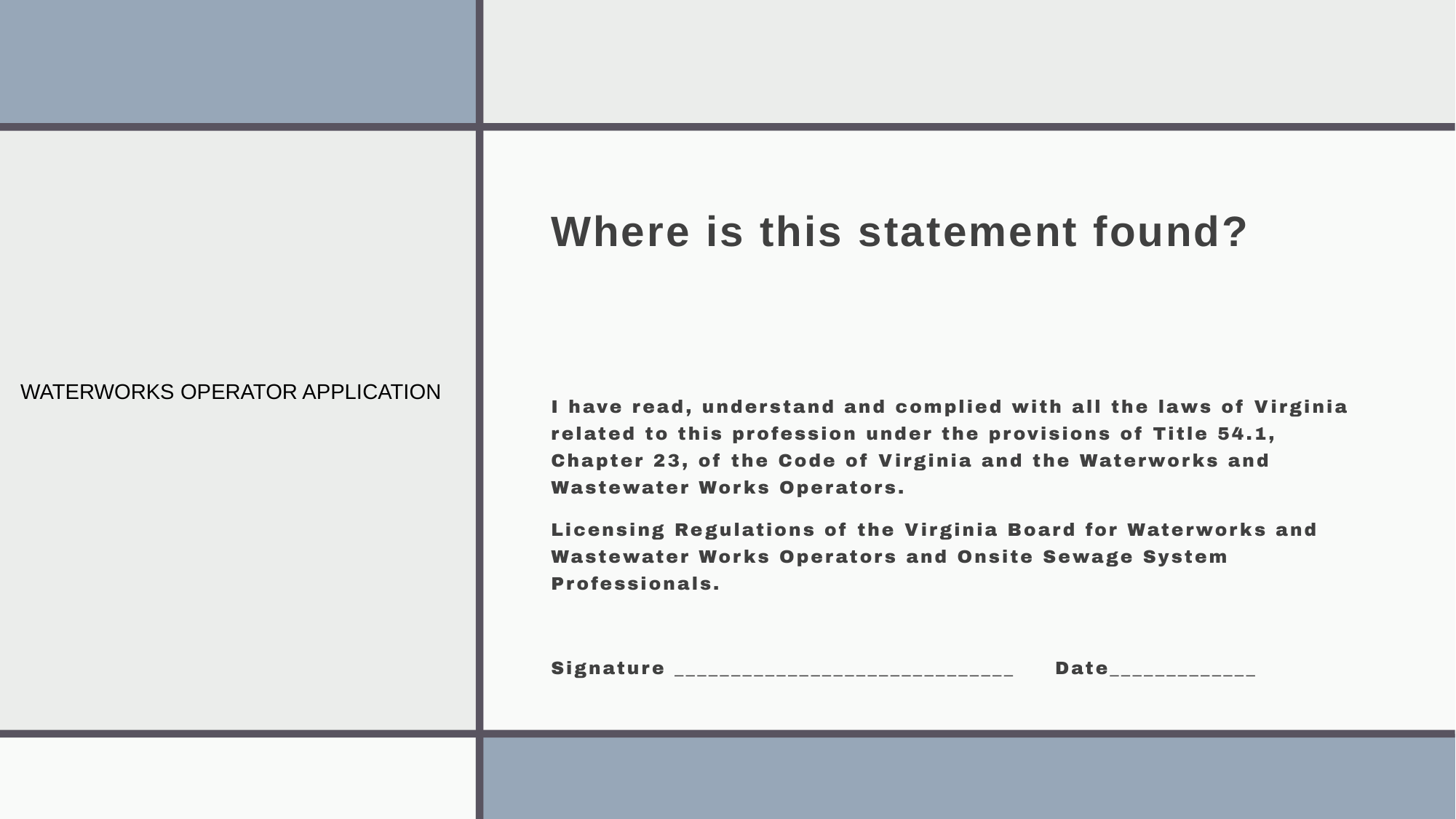

# Where is this statement found?
WATERWORKS OPERATOR APPLICATION
I have read, understand and complied with all the laws of Virginia related to this profession under the provisions of Title 54.1, Chapter 23, of the Code of Virginia and the Waterworks and Wastewater Works Operators.
Licensing Regulations of the Virginia Board for Waterworks and Wastewater Works Operators and Onsite Sewage System Professionals.

Signature ______________________________	Date_____________